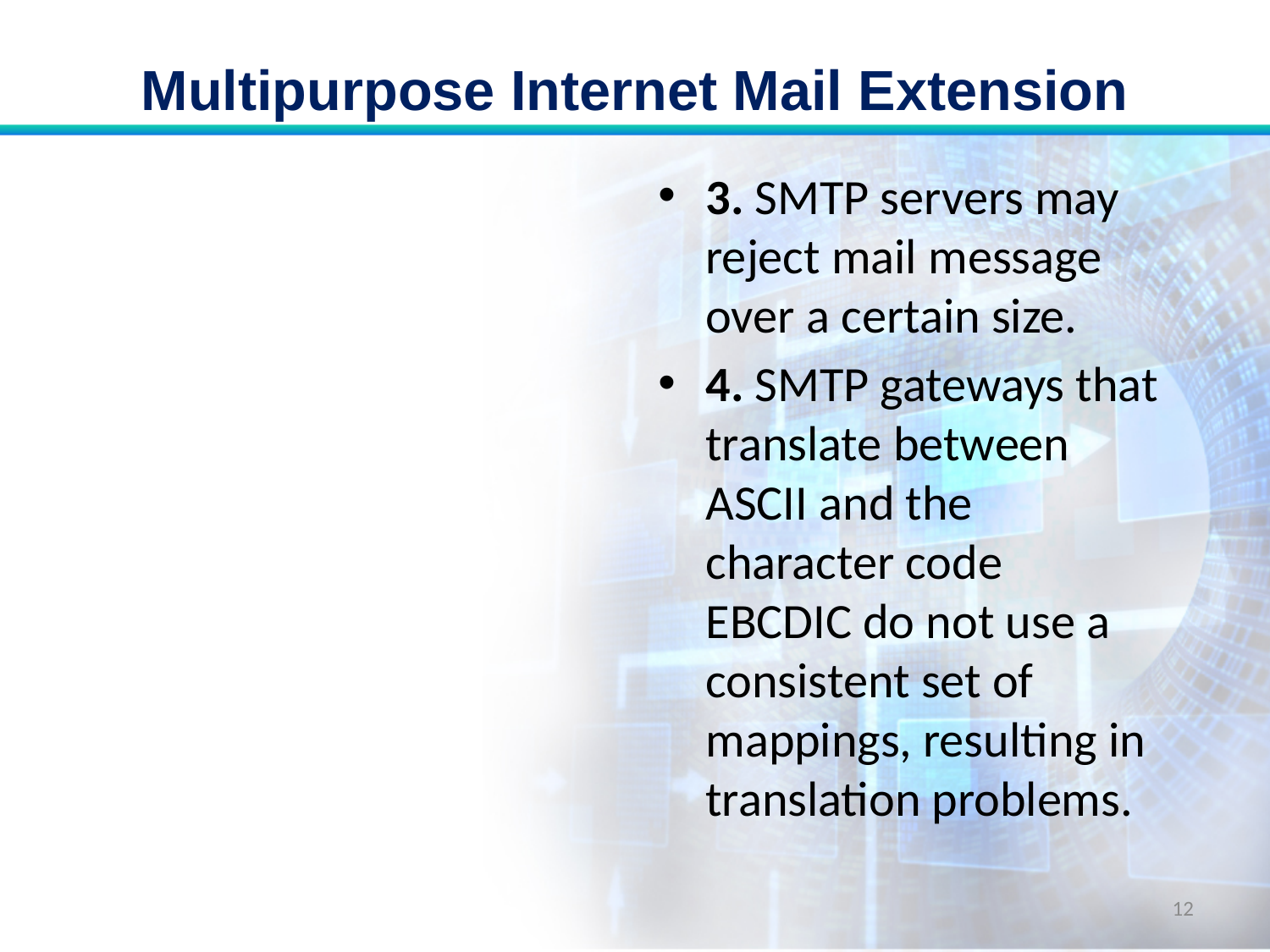

# Multipurpose Internet Mail Extension
3. SMTP servers may reject mail message over a certain size.
4. SMTP gateways that translate between ASCII and the character code EBCDIC do not use a consistent set of mappings, resulting in translation problems.
12